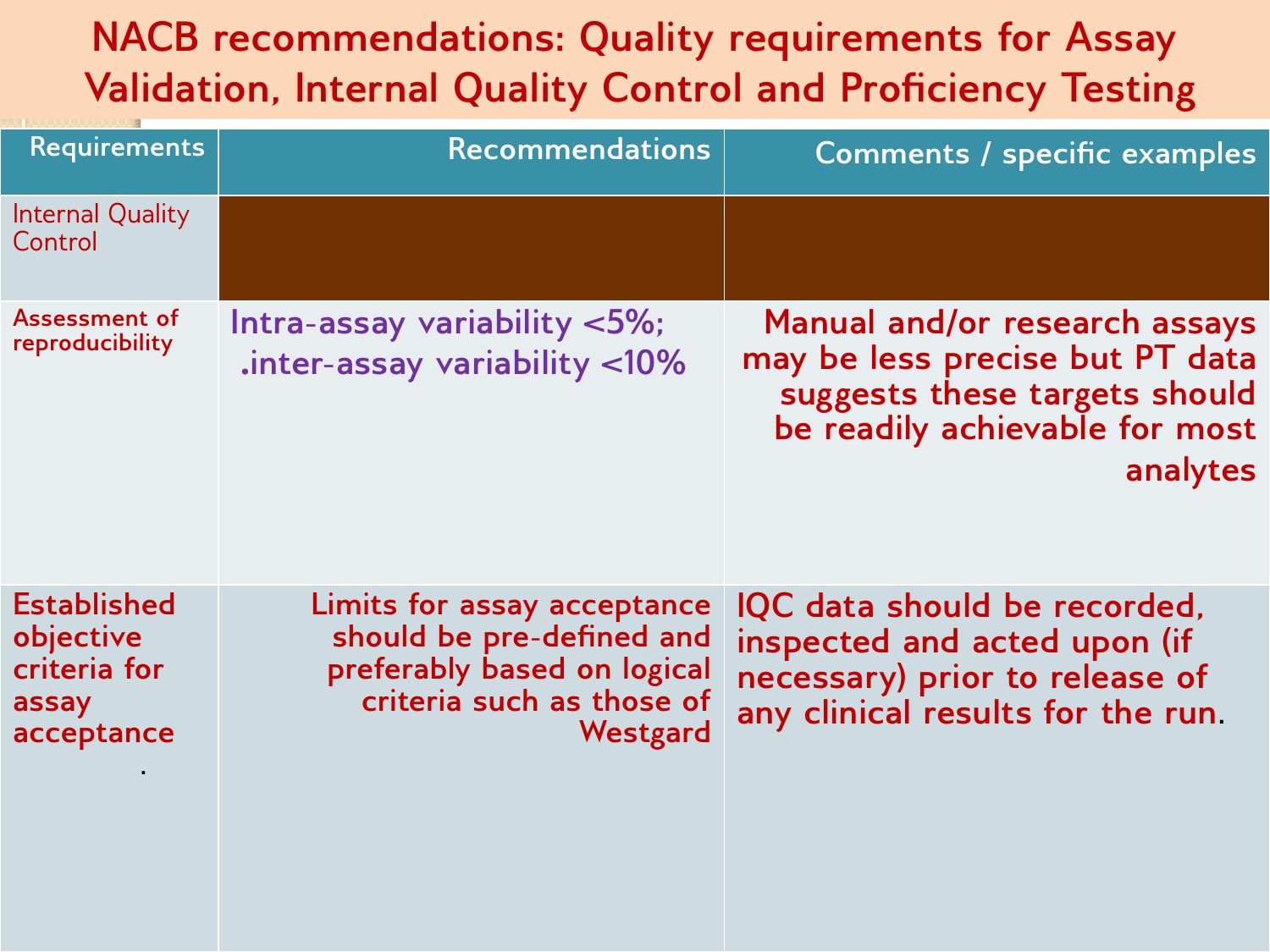

# NACB recommendations: Quality requirements for Assay Validation, Internal Quality Control and Proficiency Testing
| Requirements | Recommendations | Comments / specific examples |
| --- | --- | --- |
| Internal Quality Control |  |  |
| Assessment of reproducibility | Intra-assay variability <5%; inter-assay variability <10%. | Manual and/or research assays may be less precise but PT data suggests these targets should be readily achievable for most analytes |
| Established objective criteria for assay acceptance . | Limits for assay acceptance should be pre-defined and preferably based on logical criteria such as those of Westgard | IQC data should be recorded, inspected and acted upon (if necessary) prior to release of any clinical results for the run. |